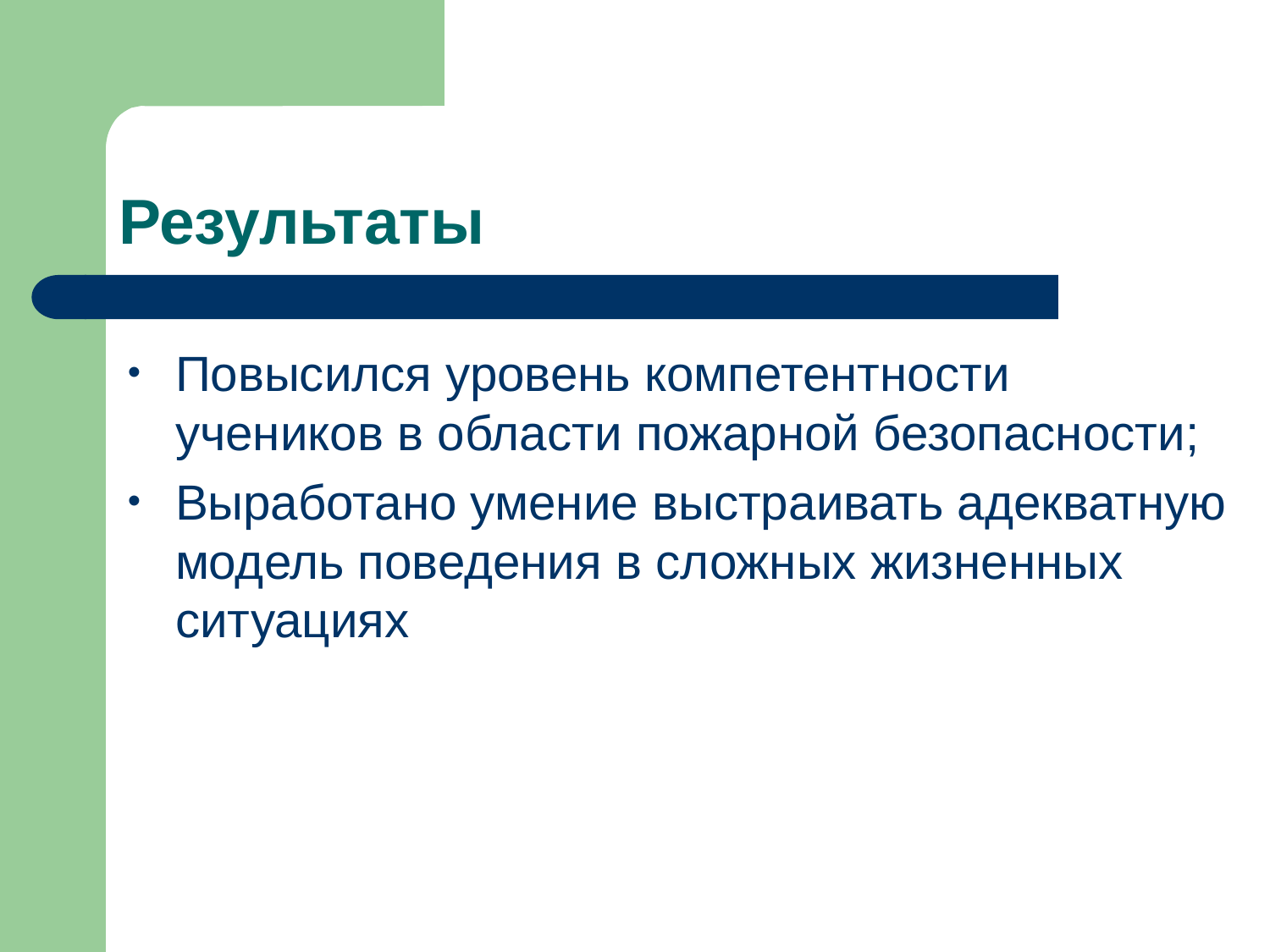

# Результаты
Повысился уровень компетентности учеников в области пожарной безопасности;
Выработано умение выстраивать адекватную модель поведения в сложных жизненных ситуациях